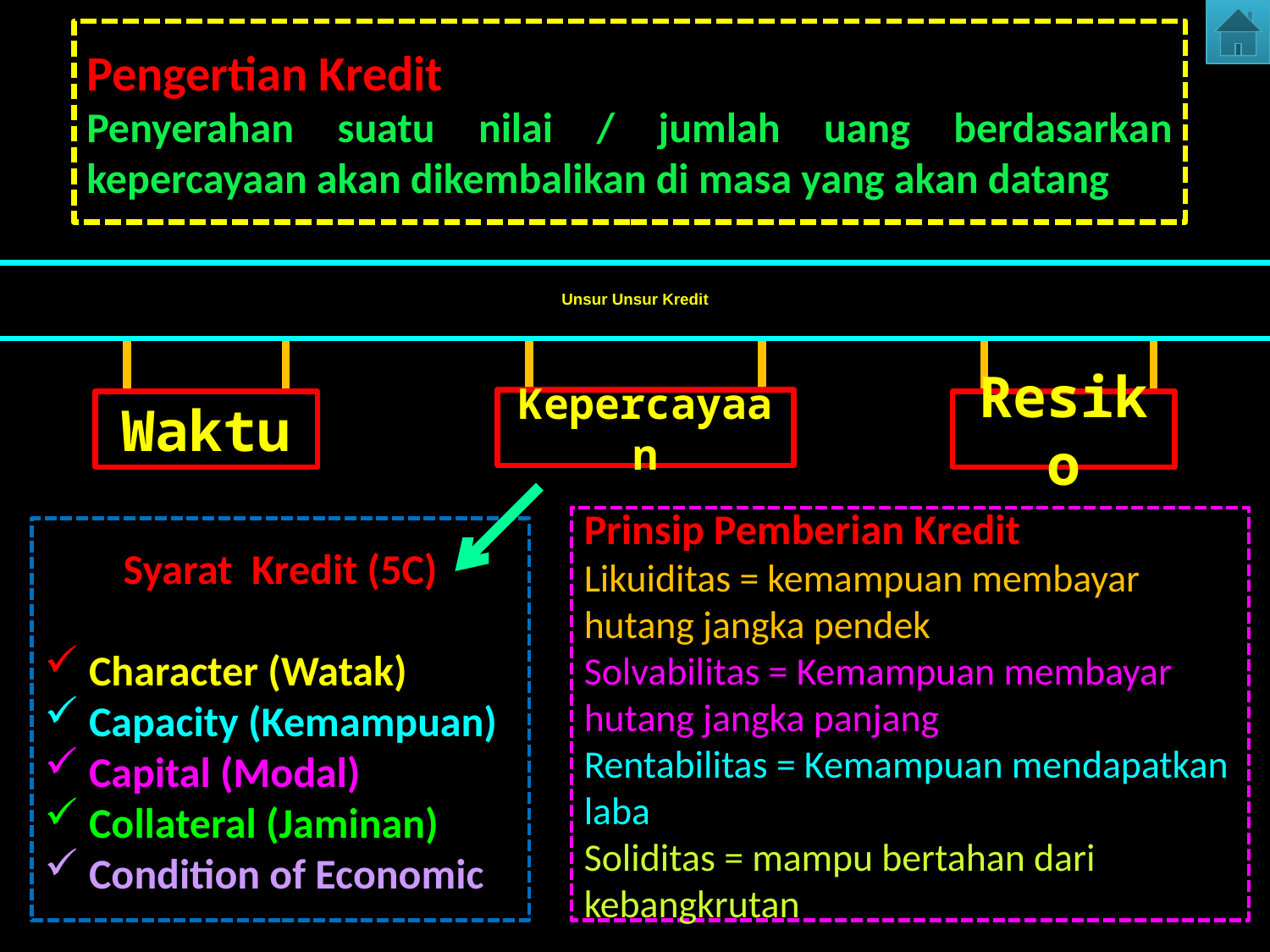

Pengertian Kredit
Penyerahan suatu nilai / jumlah uang berdasarkan kepercayaan akan dikembalikan di masa yang akan datang
# Unsur Unsur Kredit

Kepercayaan
Waktu
Resiko
Prinsip Pemberian Kredit
Likuiditas = kemampuan membayar hutang jangka pendek
Solvabilitas = Kemampuan membayar hutang jangka panjang
Rentabilitas = Kemampuan mendapatkan laba
Soliditas = mampu bertahan dari kebangkrutan
Syarat  Kredit (5C)

 Character (Watak)
 Capacity (Kemampuan)
 Capital (Modal)
 Collateral (Jaminan)
 Condition of Economic